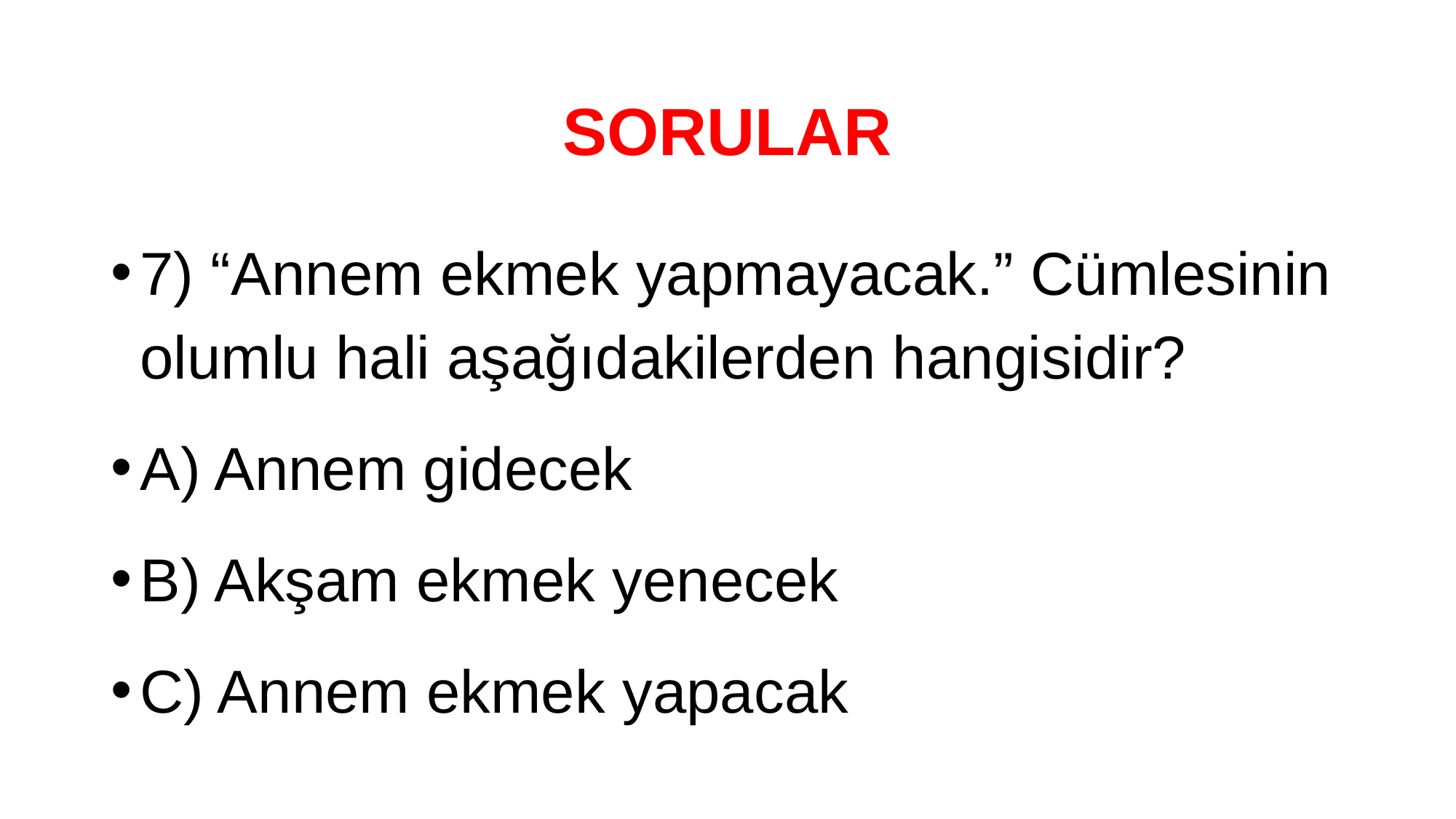

# SORULAR
7) “Annem ekmek yapmayacak.” Cümlesinin olumlu hali aşağıdakilerden hangisidir?
A) Annem gidecek
B) Akşam ekmek yenecek
C) Annem ekmek yapacak